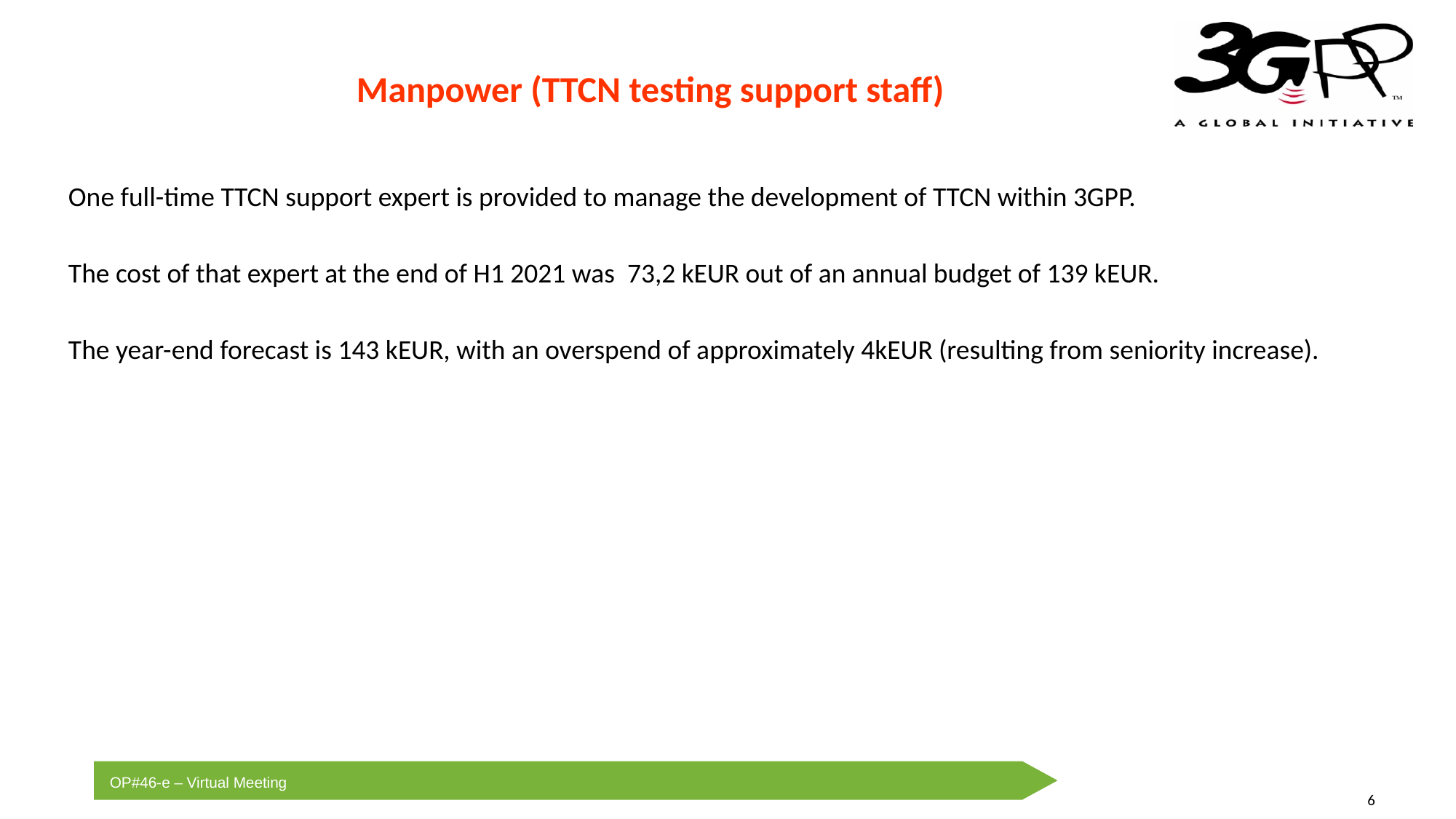

Manpower (TTCN testing support staff)

One full-time TTCN support expert is provided to manage the development of TTCN within 3GPP.

The cost of that expert at the end of H1 2021 was  73,2 kEUR out of an annual budget of 139 kEUR.

The year-end forecast is 143 kEUR, with an overspend of approximately 4kEUR (resulting from seniority increase).